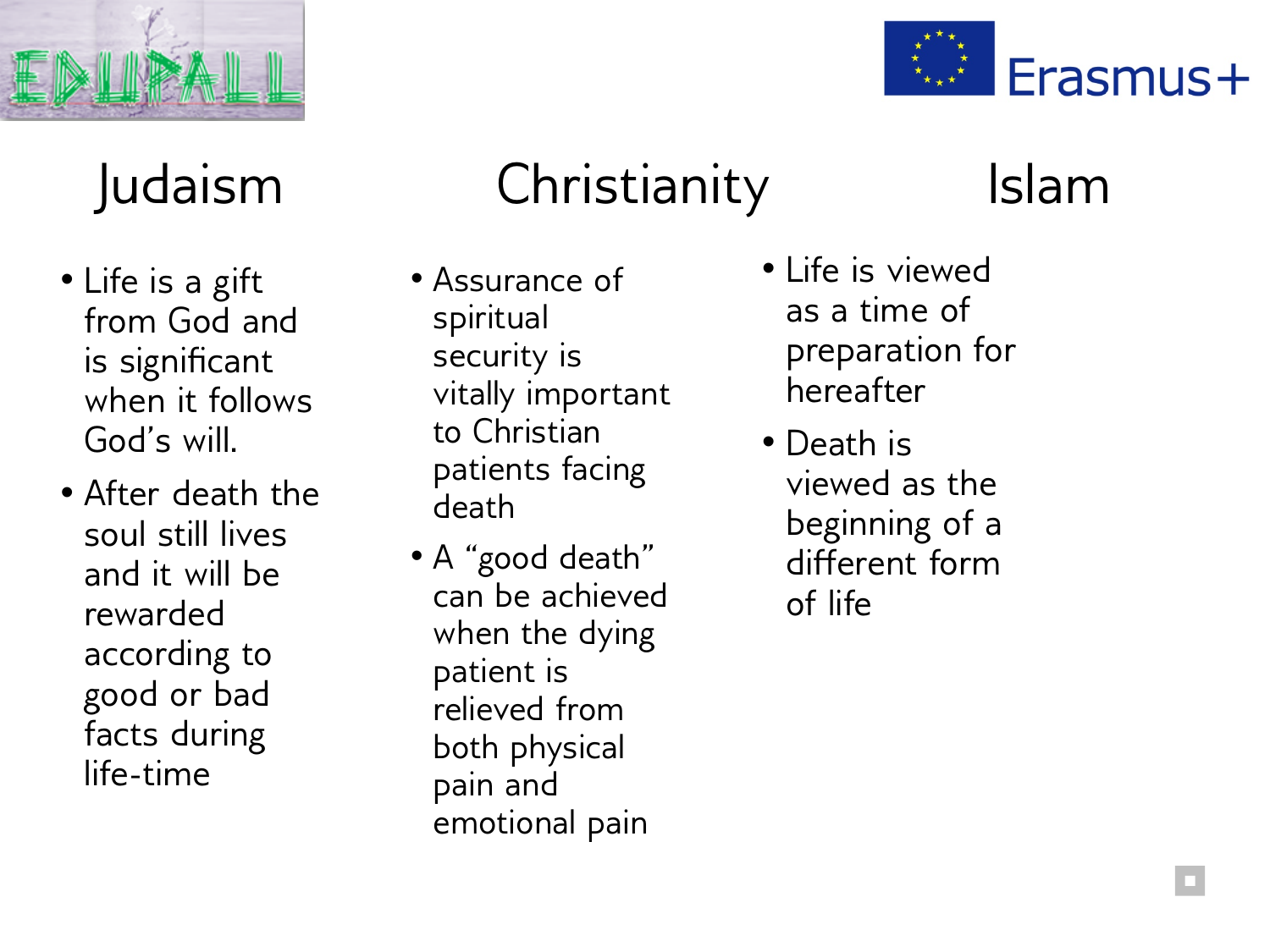

# Judaism		 Christianity 		Islam
Life is viewed as a time of preparation for hereafter
Death is viewed as the beginning of a different form of life

Life is a gift from God and is significant when it follows God’s will.
After death the soul still lives and it will be rewarded according to good or bad facts during life-time
Assurance of spiritual security is vitally important to Christian patients facing death
A “good death” can be achieved when the dying patient is relieved from both physical pain and emotional pain